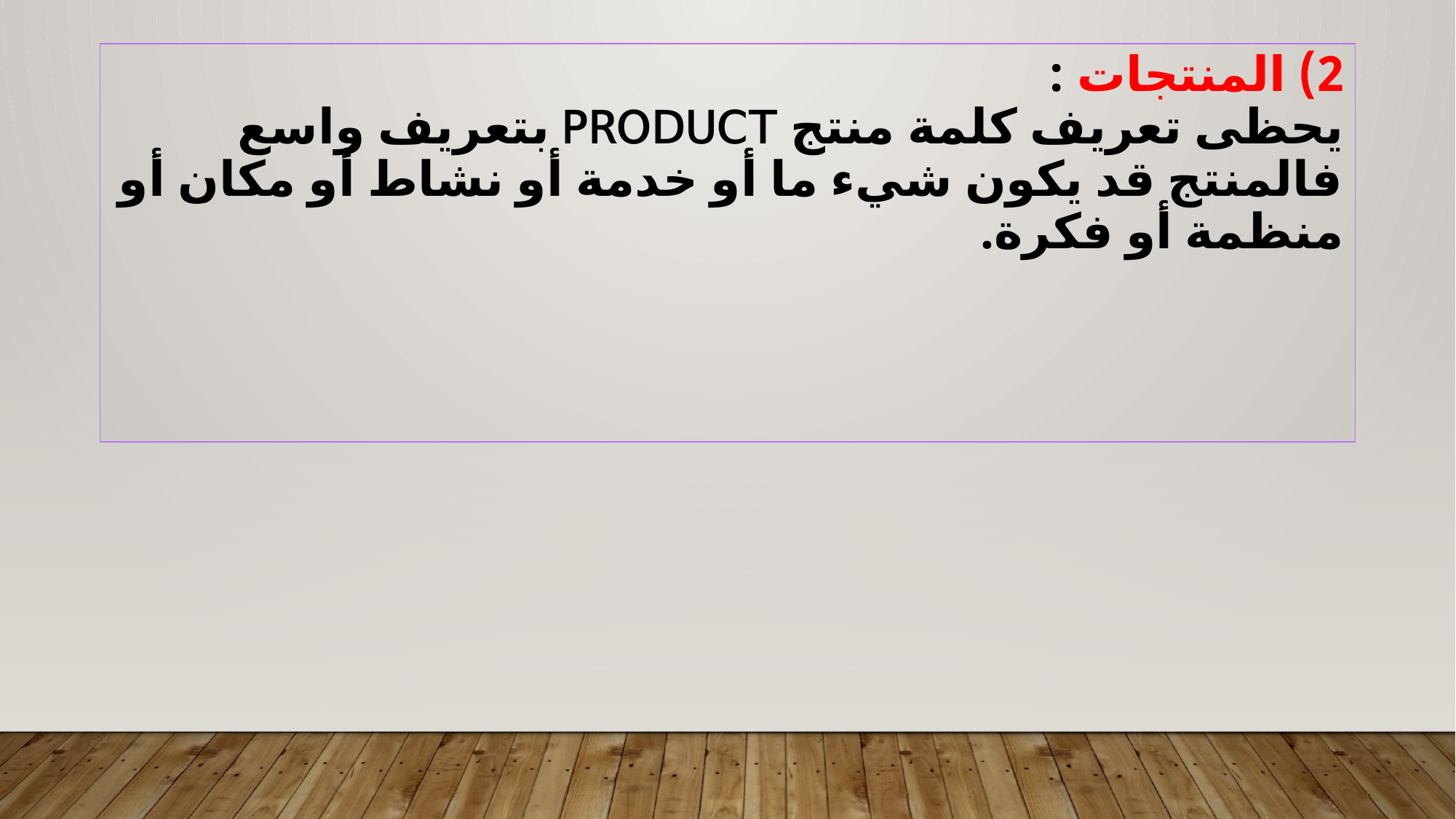

# 2) المنتجات : يحظى تعريف كلمة منتج Product بتعريف واسع فالمنتج قد يكون شيء ما أو خدمة أو نشاط أو مكان أو منظمة أو فكرة.